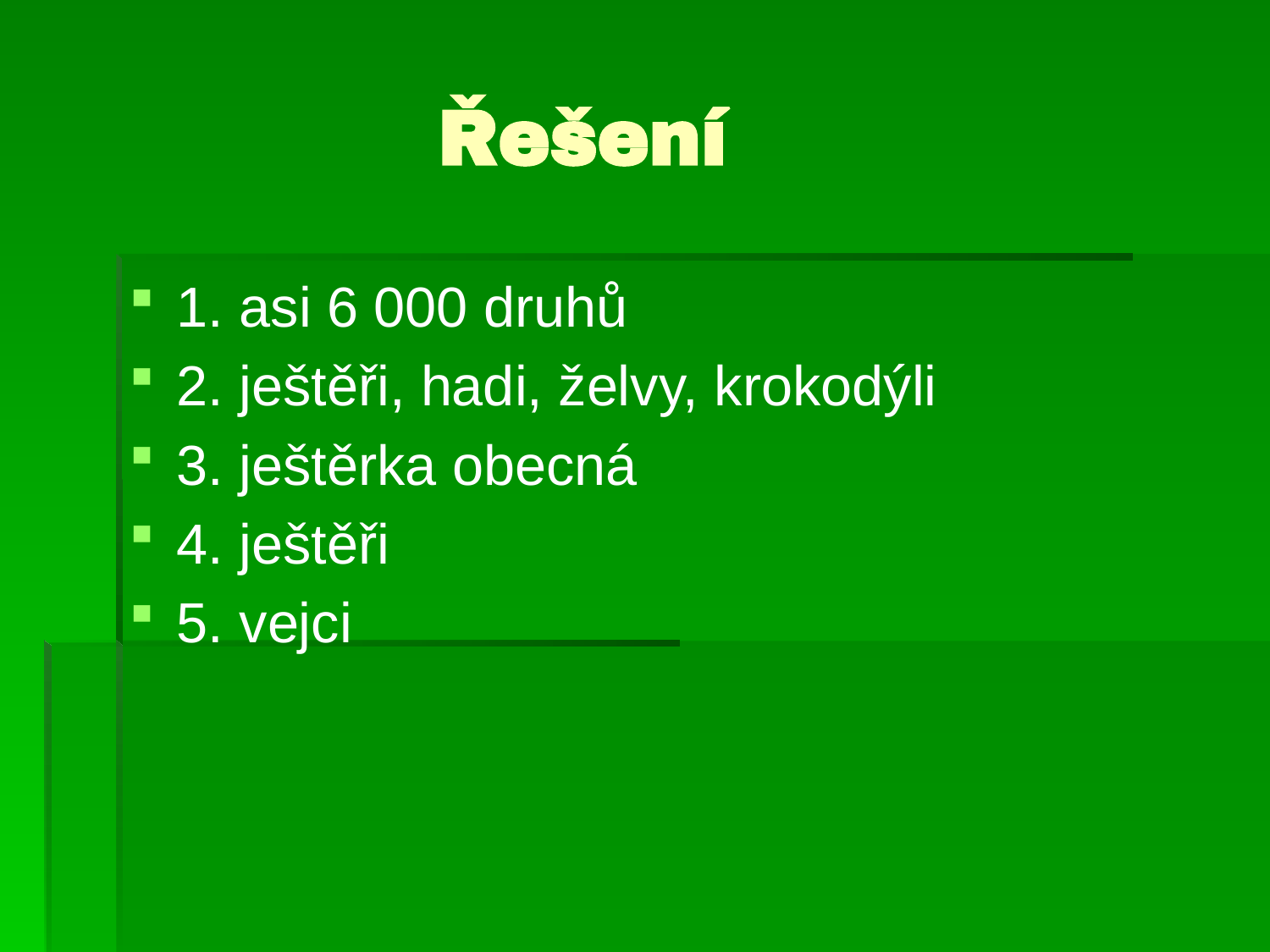

# Řešení
1. asi 6 000 druhů
2. ještěři, hadi, želvy, krokodýli
3. ještěrka obecná
4. ještěři
5. vejci